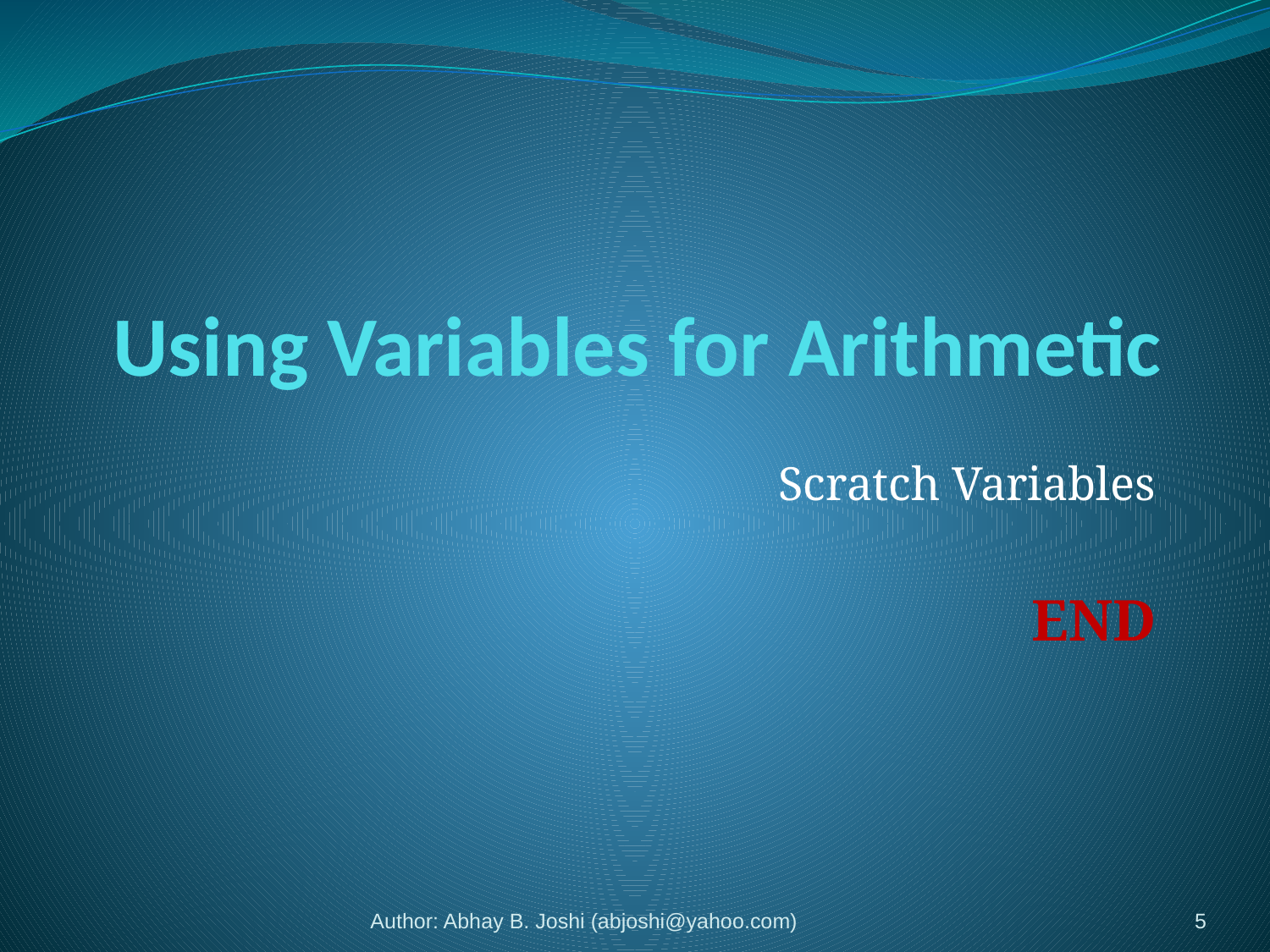

# Using Variables for Arithmetic
Scratch Variables

END
Author: Abhay B. Joshi (abjoshi@yahoo.com)
5